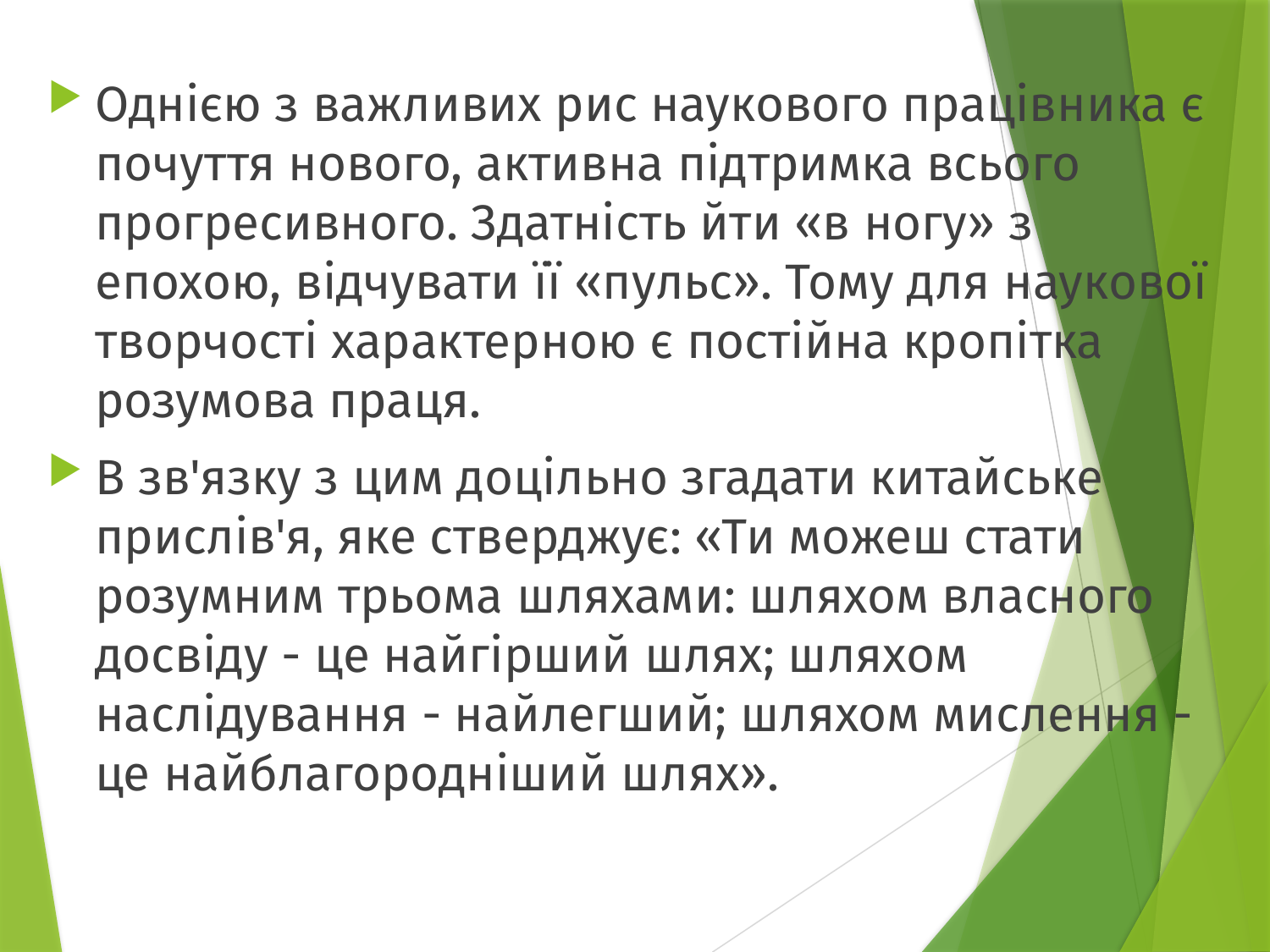

Однією з важливих рис наукового працівника є почуття нового, активна підтримка всього прогресивного. Здатність йти «в ногу» з епохою, відчувати її «пульс». Тому для наукової творчості характерною є постійна кропітка розумова праця.
В зв'язку з цим доцільно згадати китайське прислів'я, яке стверджує: «Ти можеш стати розумним трьома шляхами: шляхом власного досвіду - це найгірший шлях; шляхом наслідування - найлегший; шляхом мислення - це найблагородніший шлях».